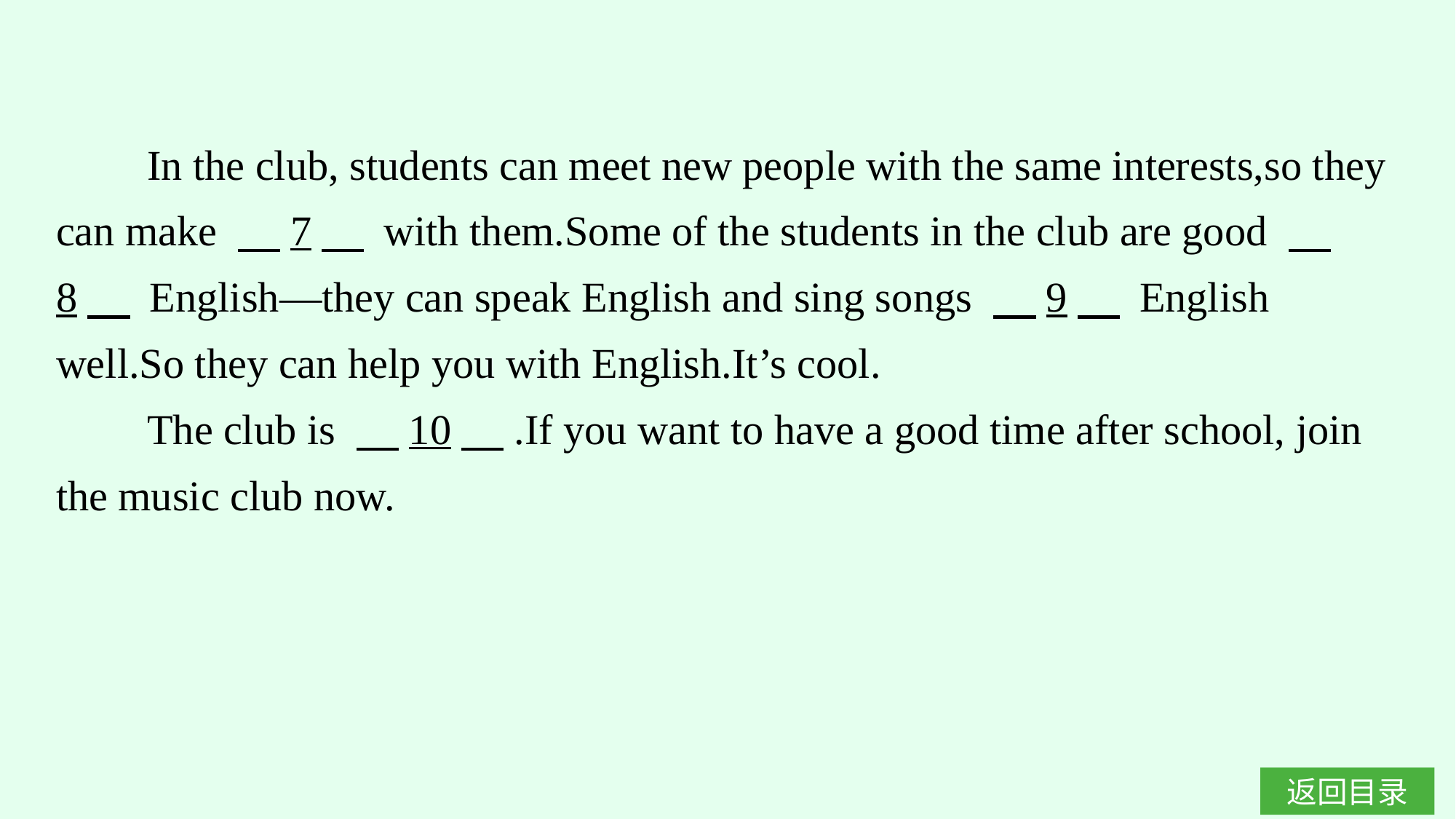

In the club, students can meet new people with the same interests,so they can make 　7　 with them.Some of the students in the club are good 　8　 English—they can speak English and sing songs 　9　 English well.So they can help you with English.It’s cool.
The club is 　10　.If you want to have a good time after school, join the music club now.